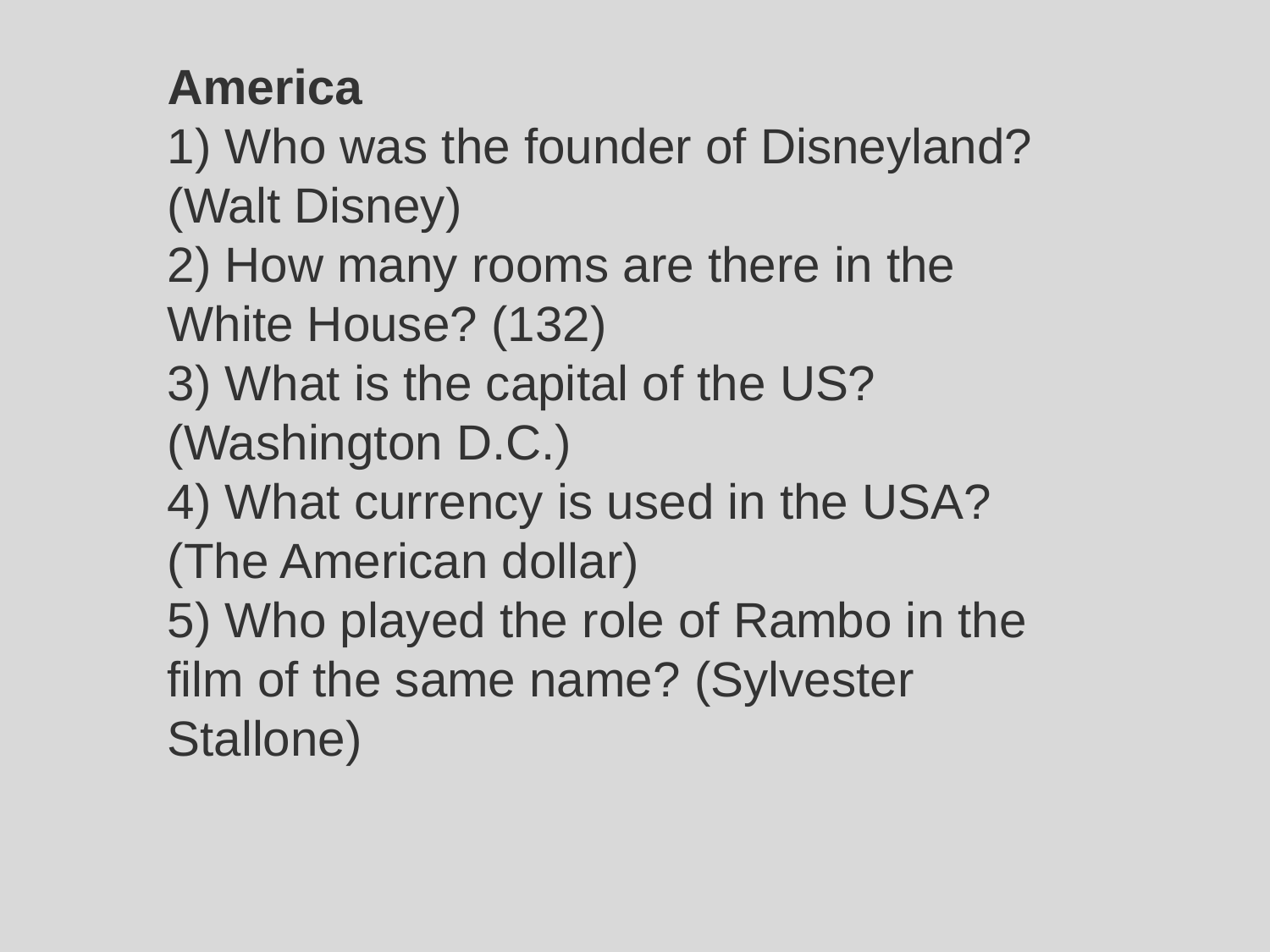

America
1) Who was the founder of Disneyland? (Walt Disney)
2) How many rooms are there in the White House? (132)
3) What is the capital of the US? (Washington D.C.)
4) What currency is used in the USA? (The American dollar)
5) Who played the role of Rambo in the film of the same name? (Sylvester Stallone)